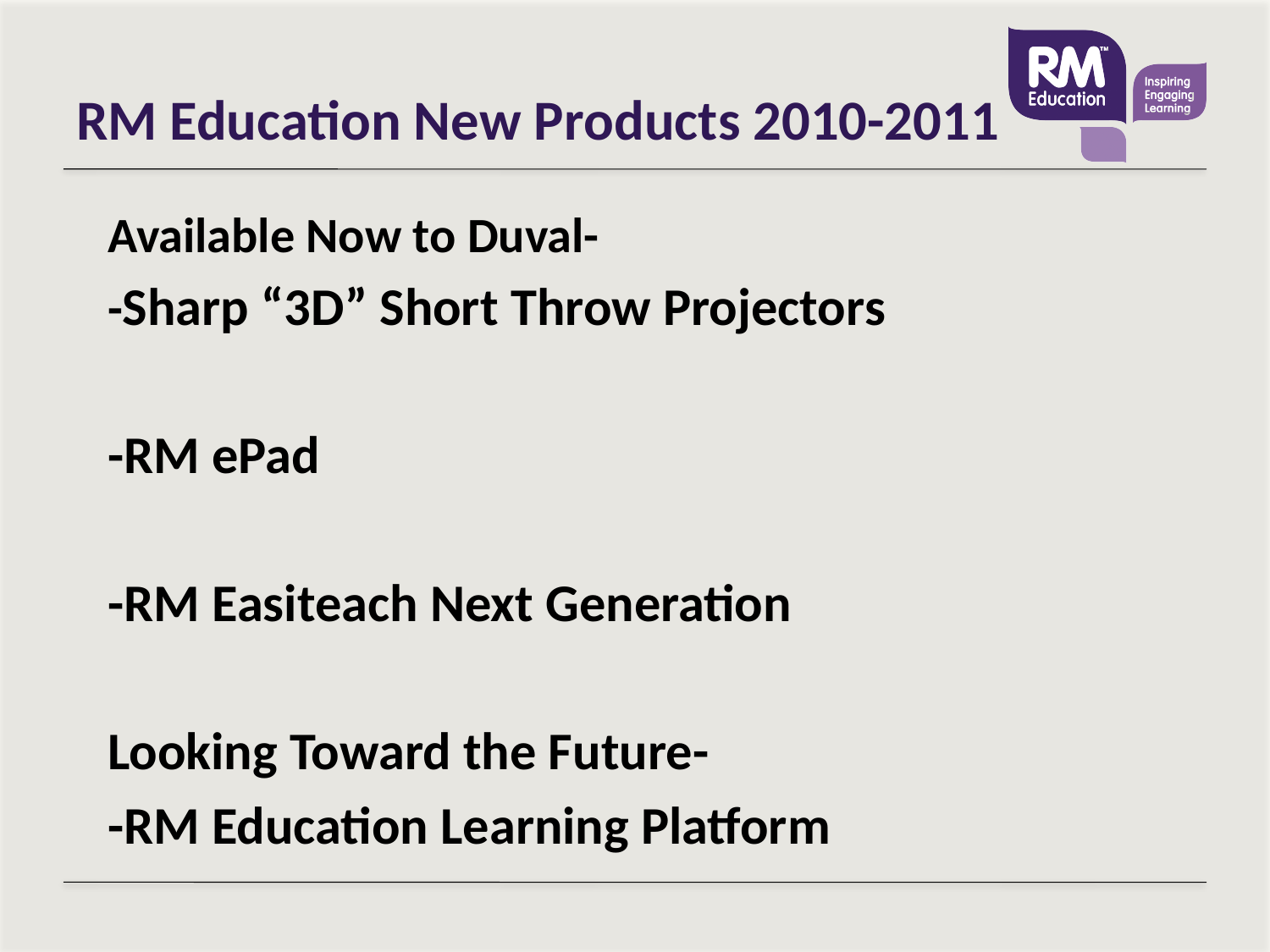

# RM Education New Products 2010-2011
Available Now to Duval-
-Sharp “3D” Short Throw Projectors

-RM ePad

-RM Easiteach Next Generation

Looking Toward the Future-
-RM Education Learning Platform